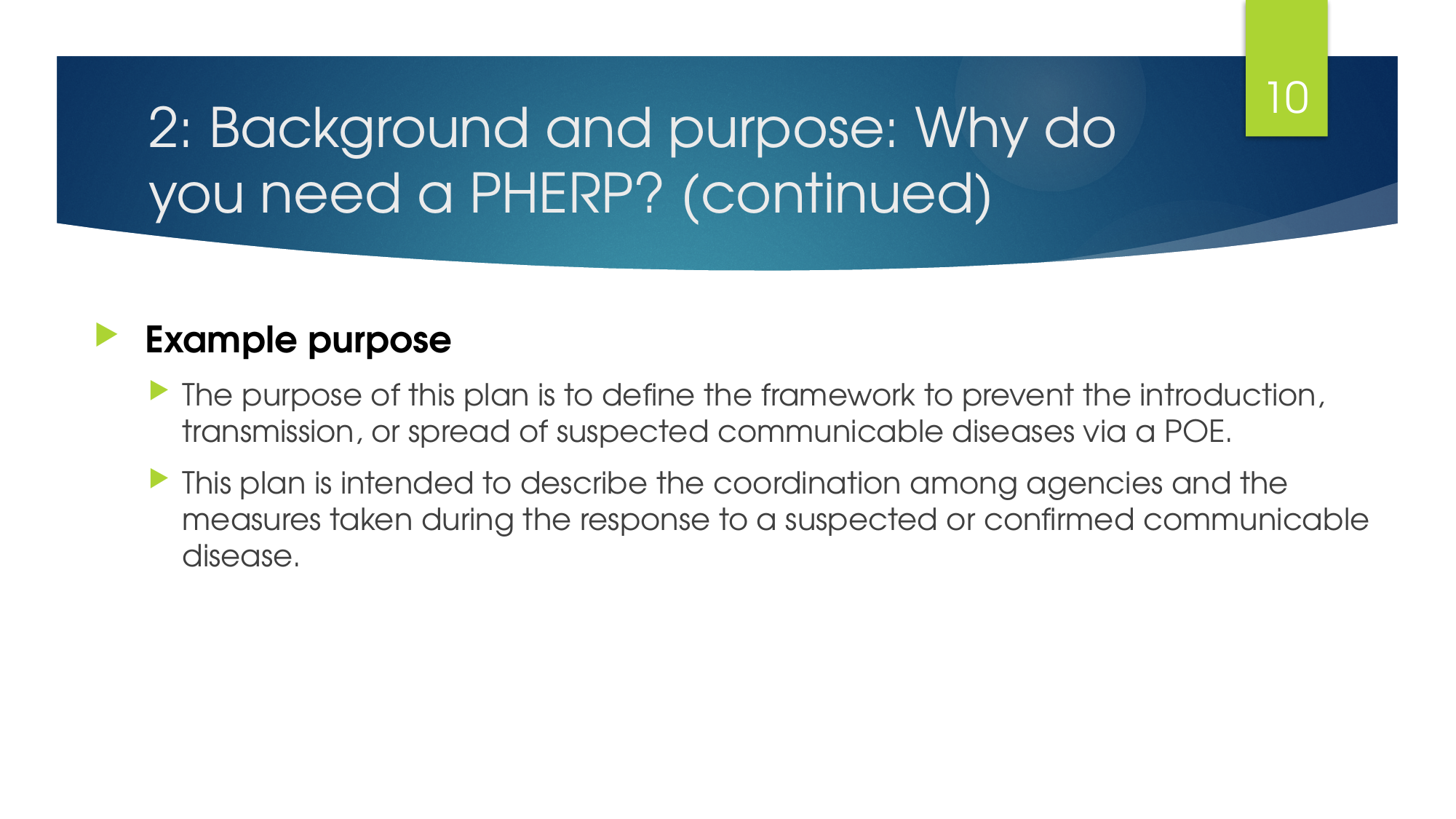

10
# 2: Background and purpose: Why do you need a PHERP? (continued)
 Example purpose
The purpose of this plan is to define the framework to prevent the introduction, transmission, or spread of suspected communicable diseases via a POE.
This plan is intended to describe the coordination among agencies and the measures taken during the response to a suspected or confirmed communicable disease.